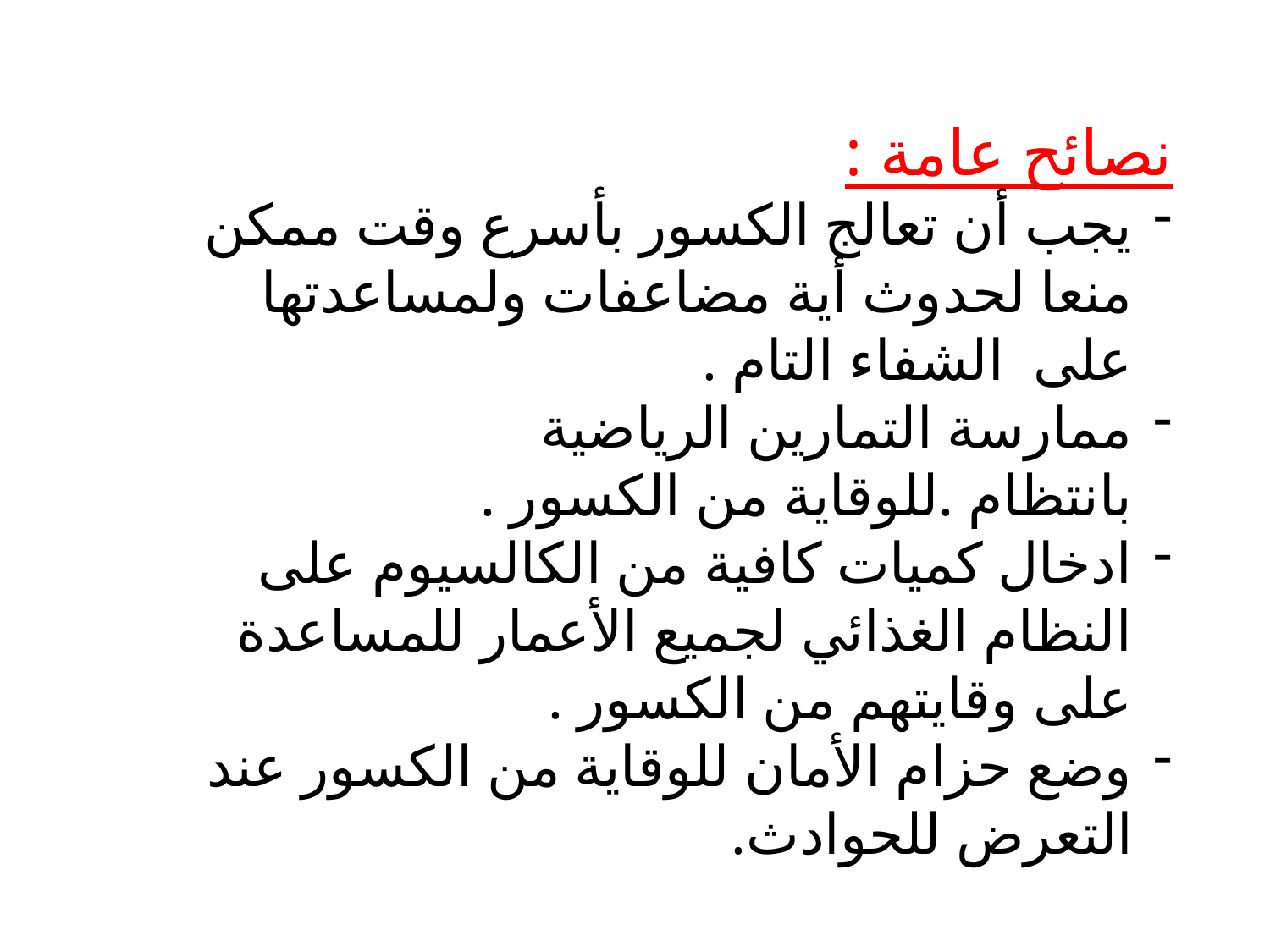

نصائح عامة :
يجب أن تعالج الكسور بأسرع وقت ممكن منعا لحدوث أية مضاعفات ولمساعدتها على  الشفاء التام .
ممارسة التمارين الرياضية بانتظام .للوقاية من الكسور .
ادخال كميات كافية من الكالسيوم على النظام الغذائي لجميع الأعمار للمساعدة على وقايتهم من الكسور .
وضع حزام الأمان للوقاية من الكسور عند التعرض للحوادث.